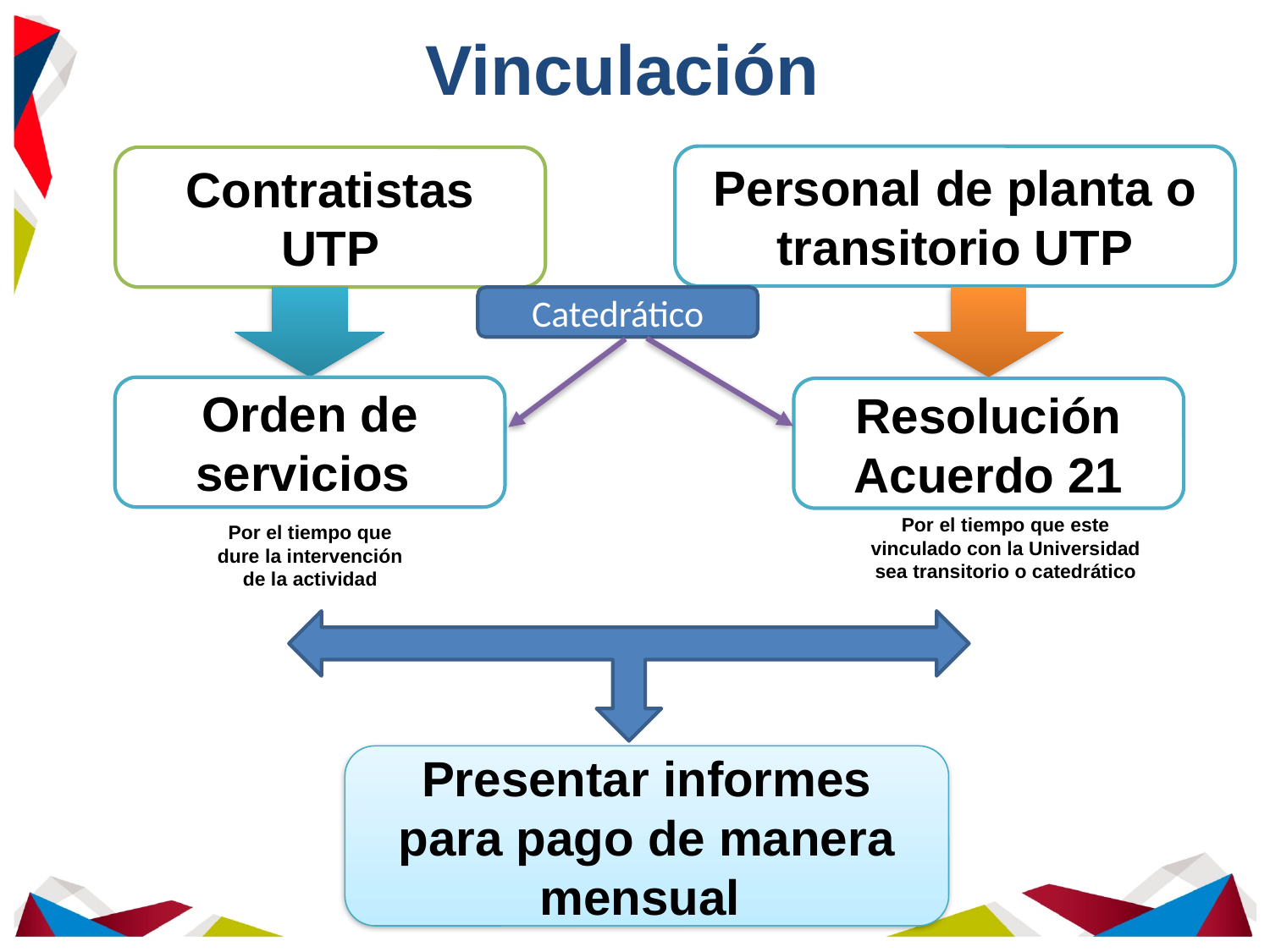

# Vinculación
Personal de planta o transitorio UTP
Contratistas UTP
Catedrático

Orden de servicios
Resolución Acuerdo 21
Por el tiempo que este vinculado con la Universidad sea transitorio o catedrático
Por el tiempo que dure la intervención de la actividad

Presentar informes para pago de manera mensual